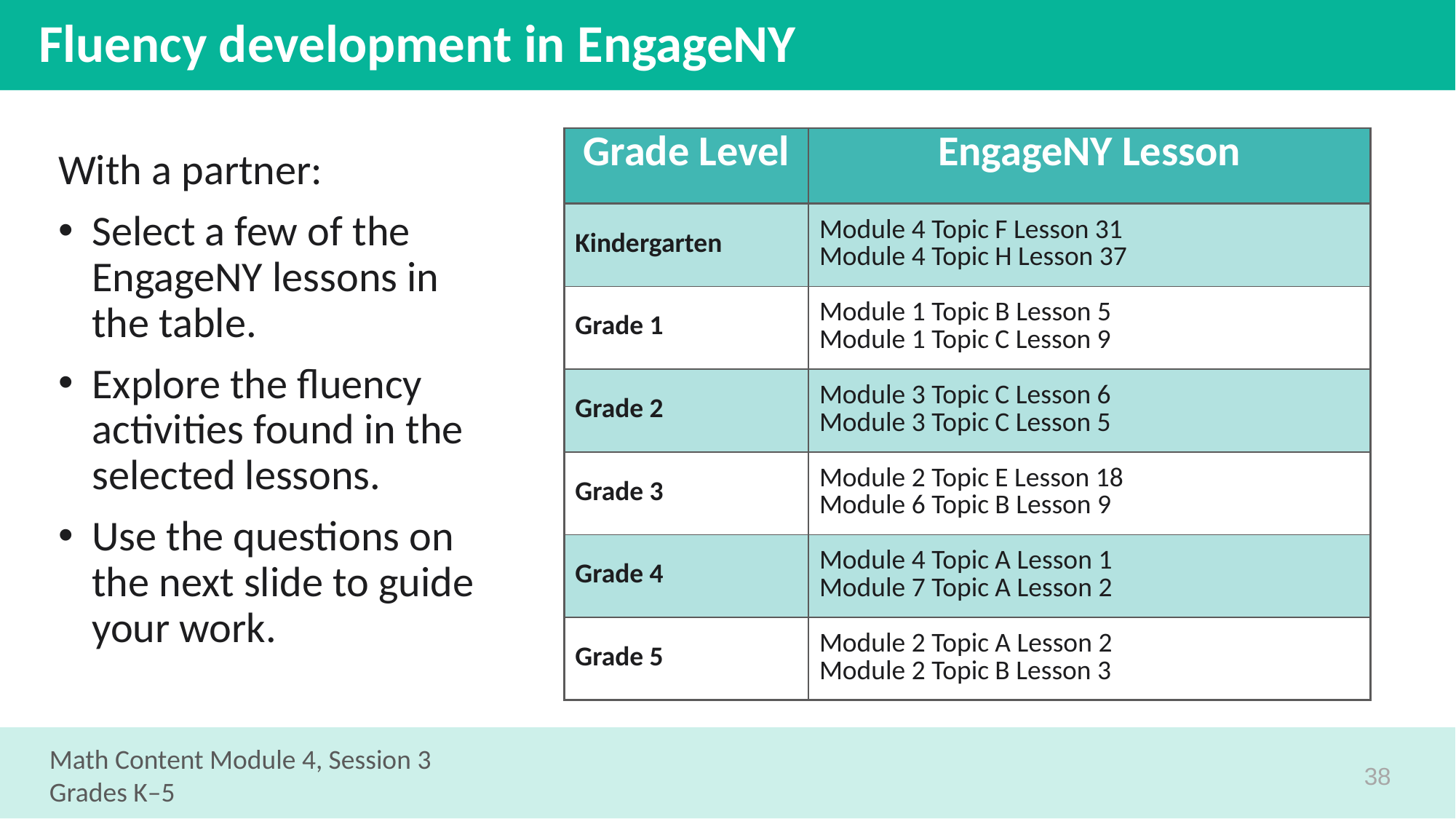

# Fluency development in EngageNY
| Grade Level | EngageNY Lesson |
| --- | --- |
| Kindergarten | Module 4 Topic F Lesson 31 Module 4 Topic H Lesson 37 |
| Grade 1 | Module 1 Topic B Lesson 5 Module 1 Topic C Lesson 9 |
| Grade 2 | Module 3 Topic C Lesson 6 Module 3 Topic C Lesson 5 |
| Grade 3 | Module 2 Topic E Lesson 18 Module 6 Topic B Lesson 9 |
| Grade 4 | Module 4 Topic A Lesson 1 Module 7 Topic A Lesson 2 |
| Grade 5 | Module 2 Topic A Lesson 2 Module 2 Topic B Lesson 3 |
With a partner:
Select a few of the EngageNY lessons in the table.
Explore the fluency activities found in the selected lessons.
Use the questions on the next slide to guide your work.

Math Content Module 4, Session 3
Grades K–5
38